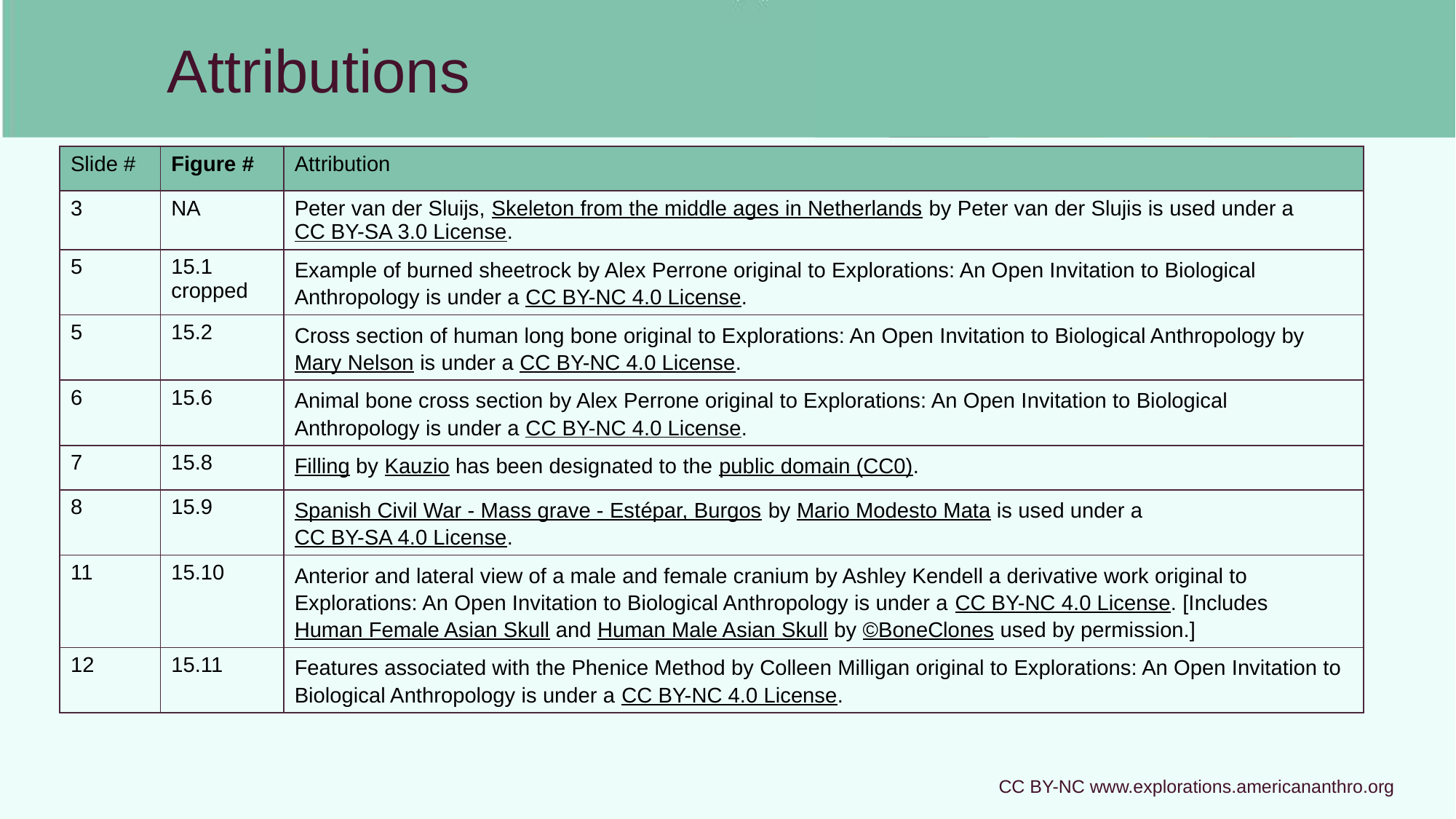

# Attributions
| Slide # | Figure # | Attribution |
| --- | --- | --- |
| 3 | NA | Peter van der Sluijs, Skeleton from the middle ages in Netherlands by Peter van der Slujis is used under a CC BY-SA 3.0 License. |
| 5 | 15.1 cropped | Example of burned sheetrock by Alex Perrone original to Explorations: An Open Invitation to Biological Anthropology is under a CC BY-NC 4.0 License. |
| 5 | 15.2 | Cross section of human long bone original to Explorations: An Open Invitation to Biological Anthropology by Mary Nelson is under a CC BY-NC 4.0 License. |
| 6 | 15.6 | Animal bone cross section by Alex Perrone original to Explorations: An Open Invitation to Biological Anthropology is under a CC BY-NC 4.0 License. |
| 7 | 15.8 | Filling by Kauzio has been designated to the public domain (CC0). |
| 8 | 15.9 | Spanish Civil War - Mass grave - Estépar, Burgos by Mario Modesto Mata is used under a CC BY-SA 4.0 License. |
| 11 | 15.10 | Anterior and lateral view of a male and female cranium by Ashley Kendell a derivative work original to Explorations: An Open Invitation to Biological Anthropology is under a CC BY-NC 4.0 License. [Includes Human Female Asian Skull and Human Male Asian Skull by ©BoneClones used by permission.] |
| 12 | 15.11 | Features associated with the Phenice Method by Colleen Milligan original to Explorations: An Open Invitation to Biological Anthropology is under a CC BY-NC 4.0 License. |